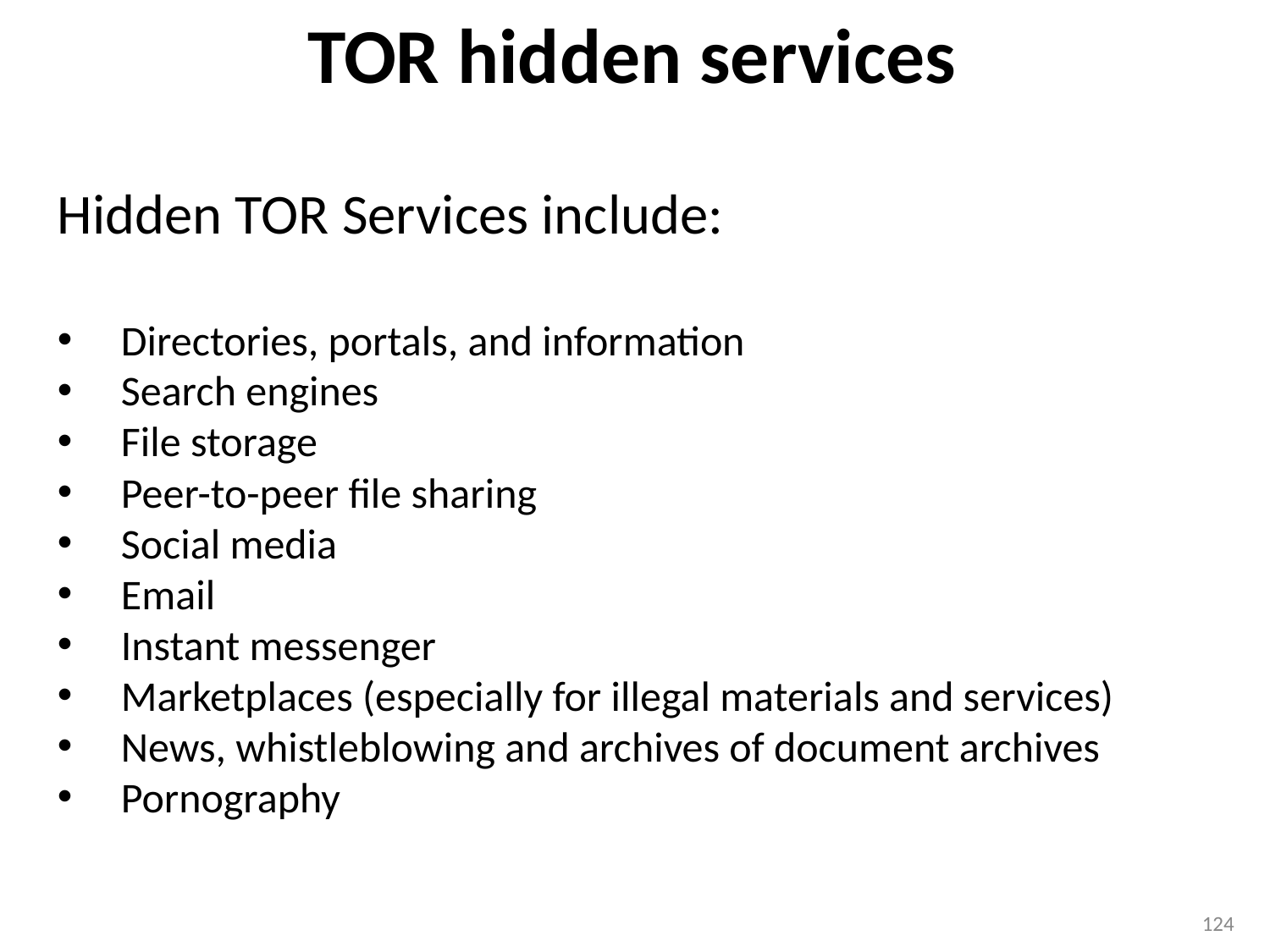

# TOR hidden services
Hidden TOR Services include:

Directories, portals, and information
Search engines
File storage
Peer-to-peer file sharing
Social media
Email
Instant messenger
Marketplaces (especially for illegal materials and services)
News, whistleblowing and archives of document archives
Pornography

124